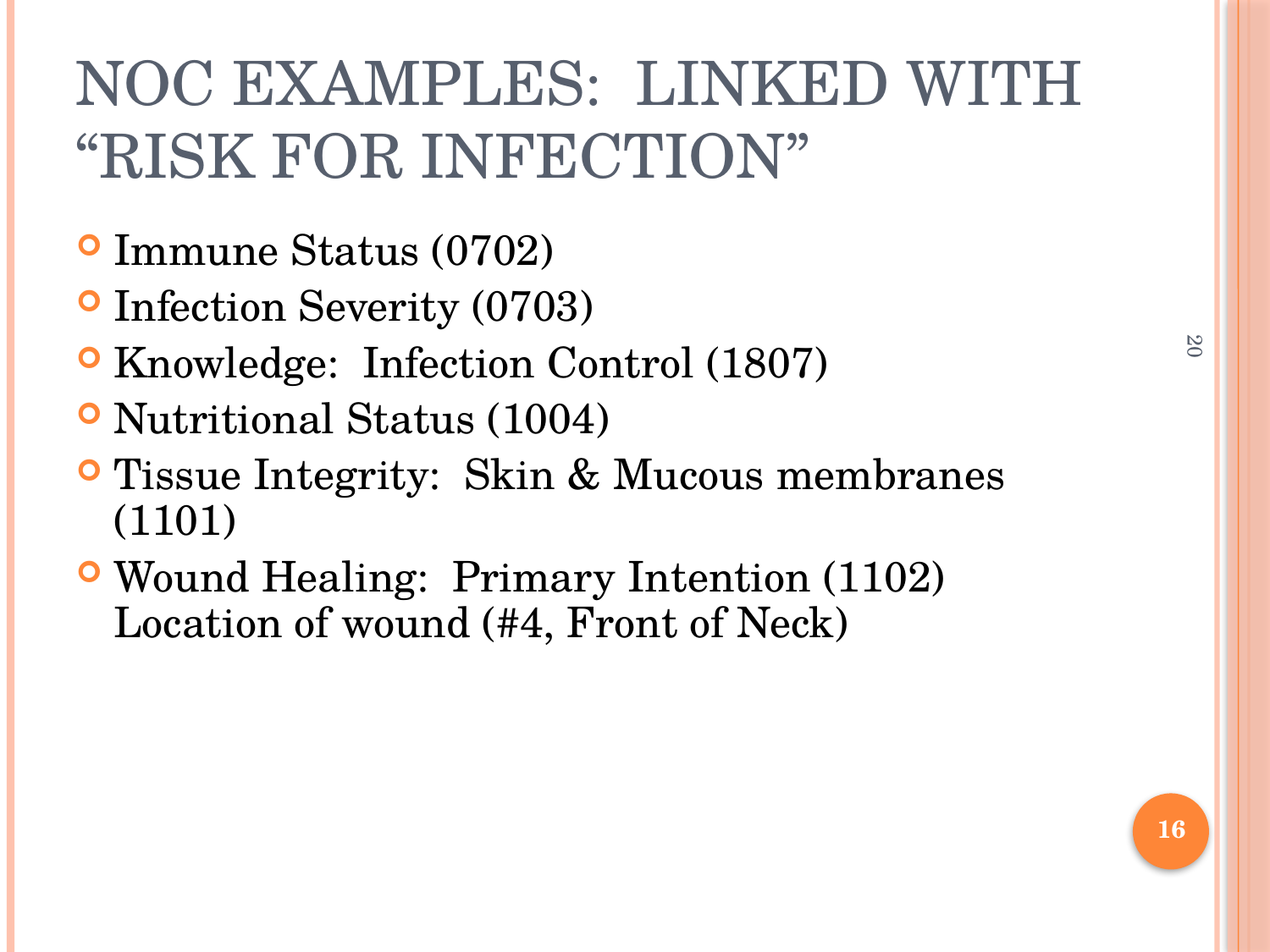

# NOC examples:  Linked with “Risk for Infection”
Immune Status (0702)
Infection Severity (0703)
Knowledge:  Infection Control (1807)
Nutritional Status (1004)
Tissue Integrity:  Skin & Mucous membranes (1101)
Wound Healing:  Primary Intention (1102)  Location of wound (#4, Front of Neck)

20
16